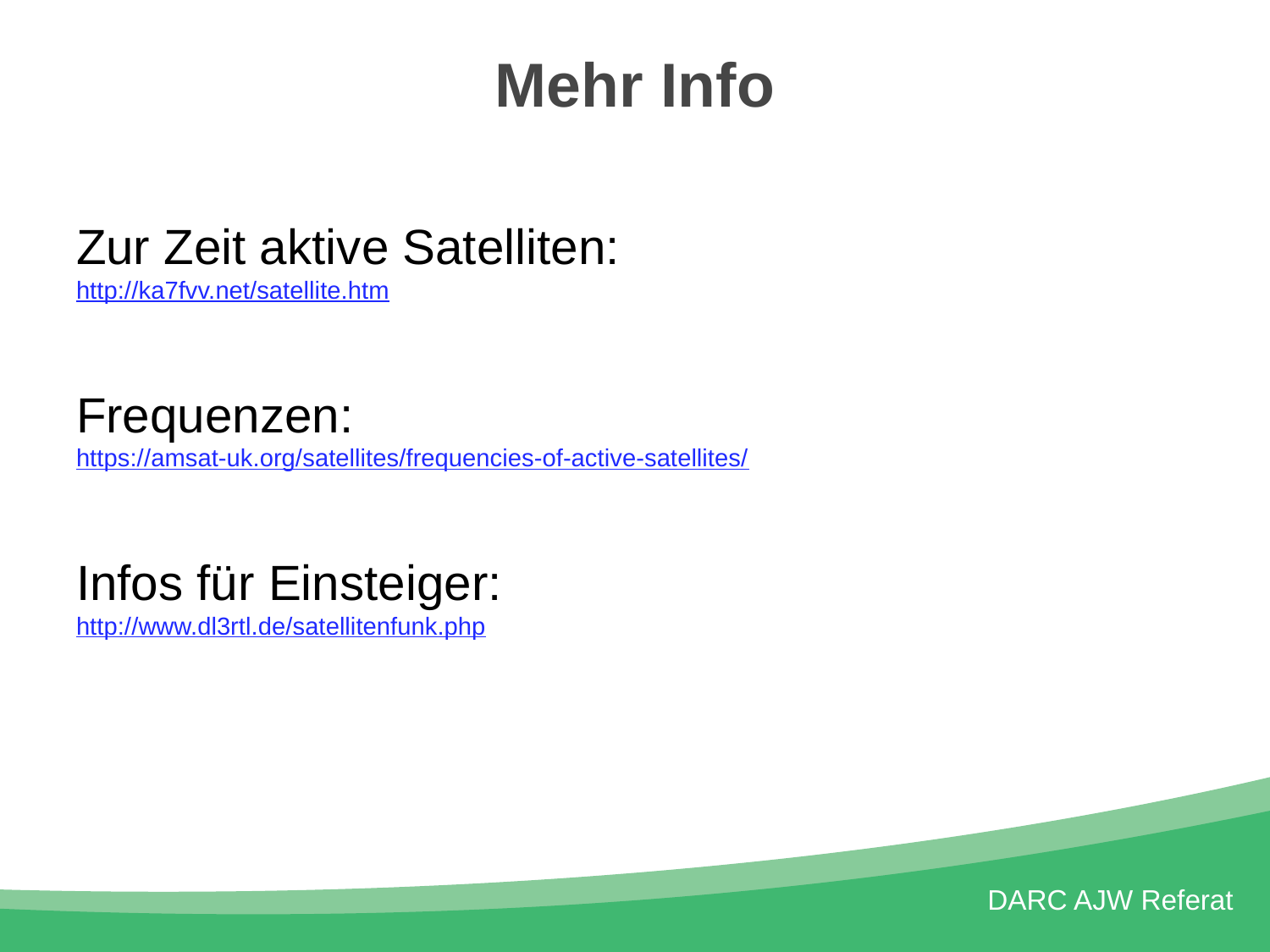

# Mehr Info
Zur Zeit aktive Satelliten:
http://ka7fvv.net/satellite.htm

Frequenzen:
https://amsat-uk.org/satellites/frequencies-of-active-satellites/

Infos für Einsteiger:
http://www.dl3rtl.de/satellitenfunk.php